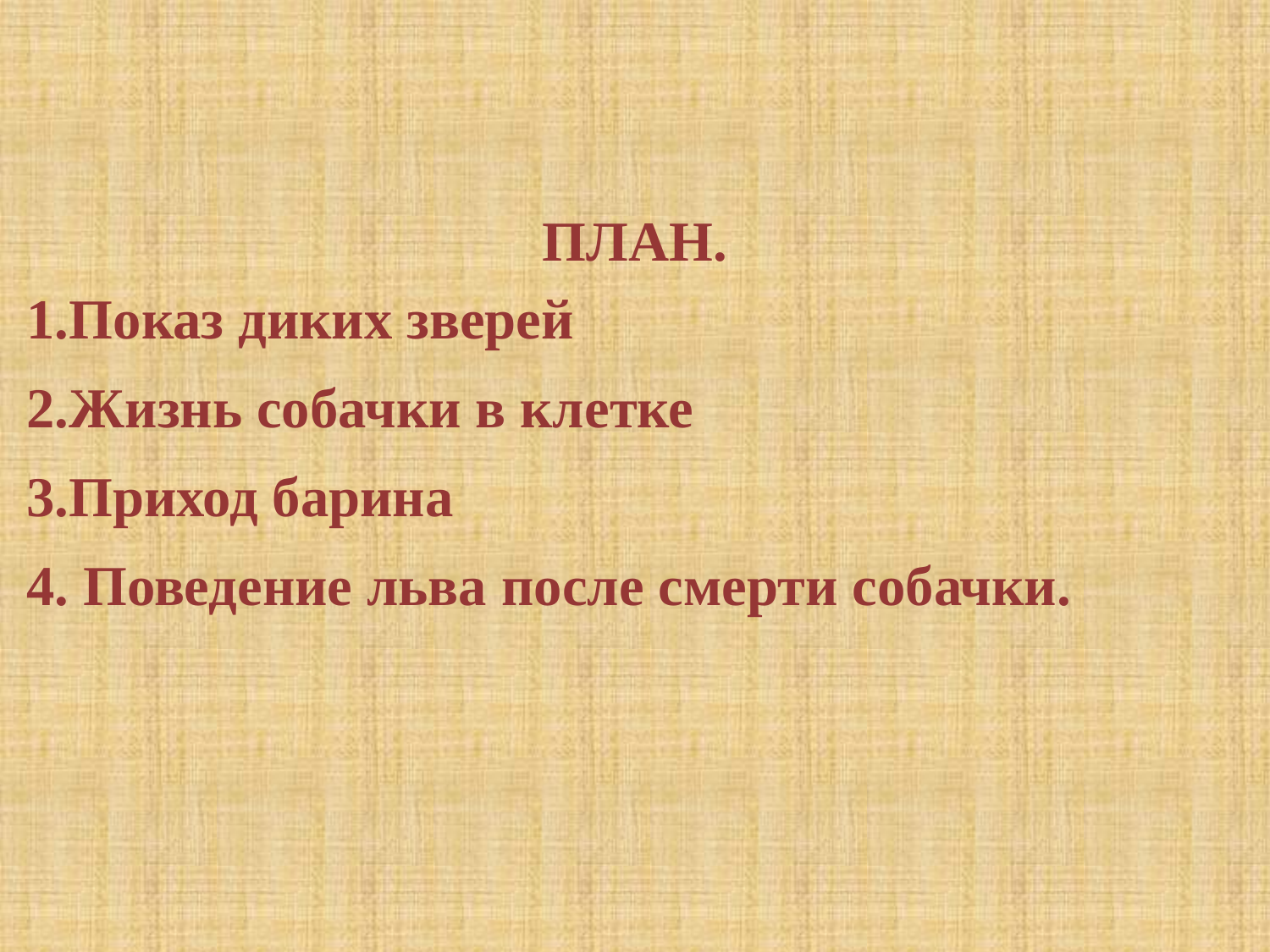

ПЛАН.
 1.Показ диких зверей
 2.Жизнь собачки в клетке
 3.Приход барина
 4. Поведение льва после смерти собачки.